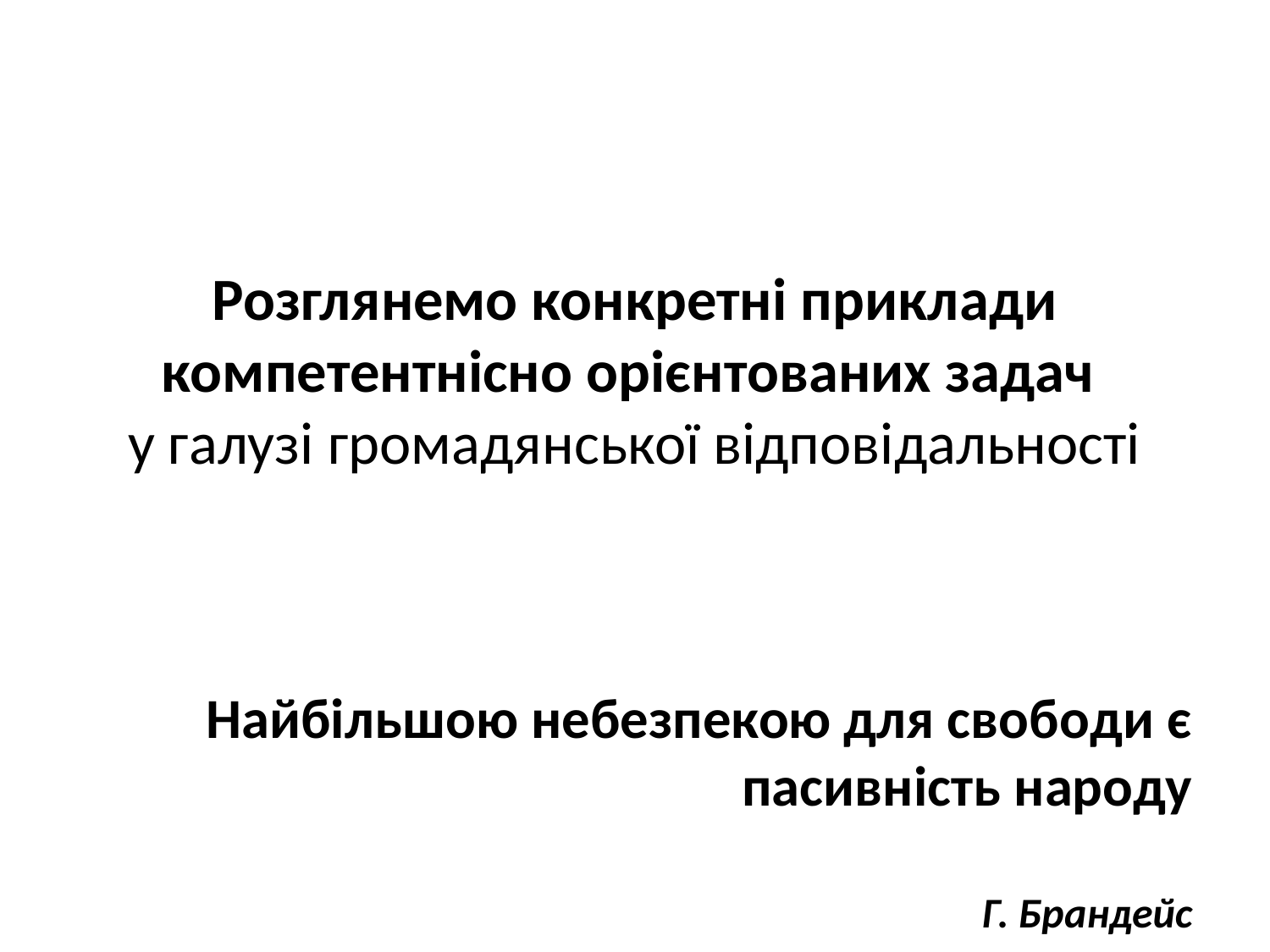

# Розглянемо конкретні приклади компетентнісно орієнтованих задач у галузі громадянської відповідальності

Найбільшою небезпекою для свободи є пасивність народу
Г. Брандейс